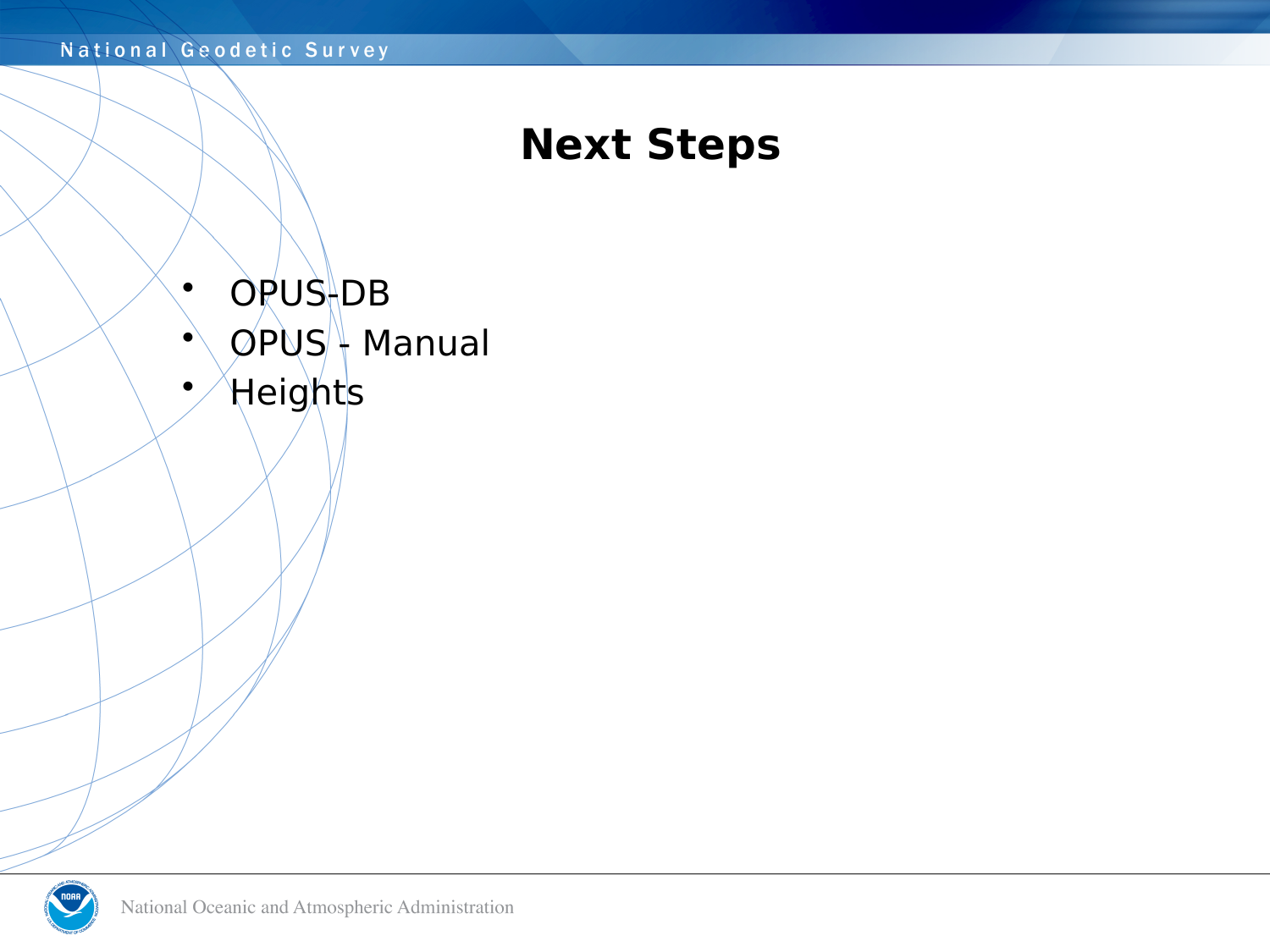

# Next Steps
OPUS-DB
OPUS - Manual
Heights